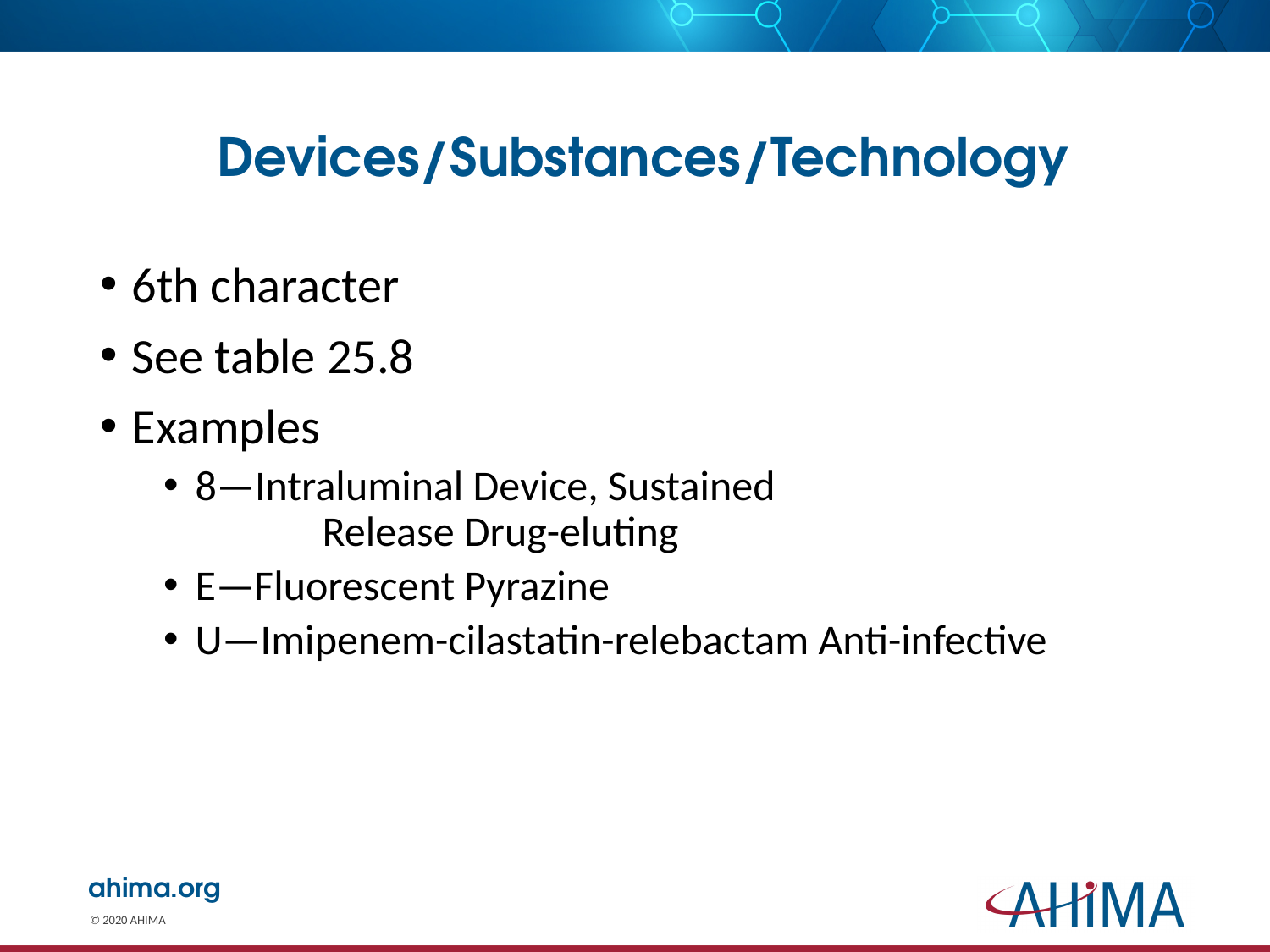

# Devices/Substances/Technology
6th character
See table 25.8
Examples
8—Intraluminal Device, Sustained 		   		Release Drug-eluting
E—Fluorescent Pyrazine
U—Imipenem-cilastatin-relebactam Anti-infective